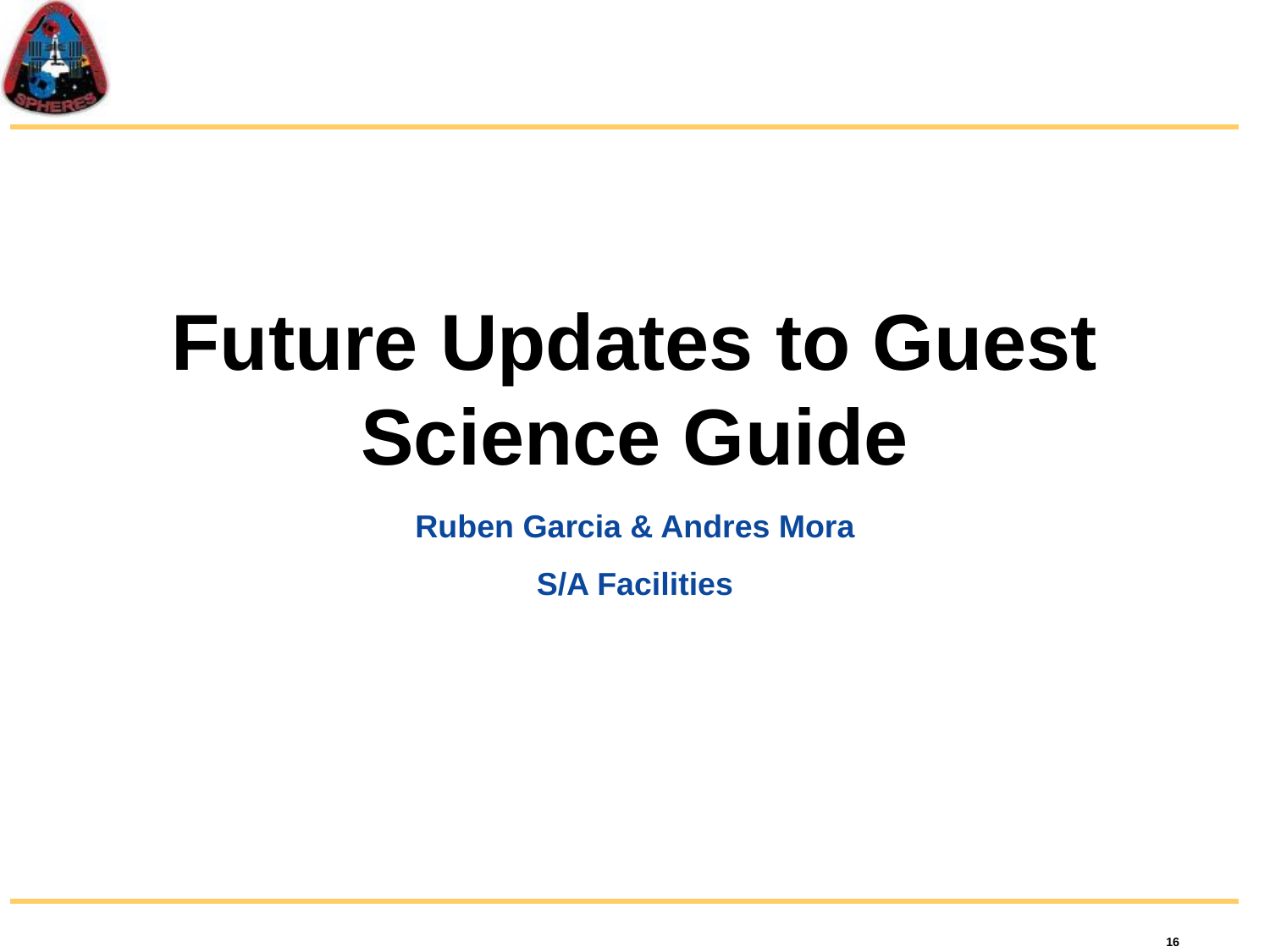

# Future Updates to Guest Science Guide
Ruben Garcia & Andres Mora
S/A Facilities